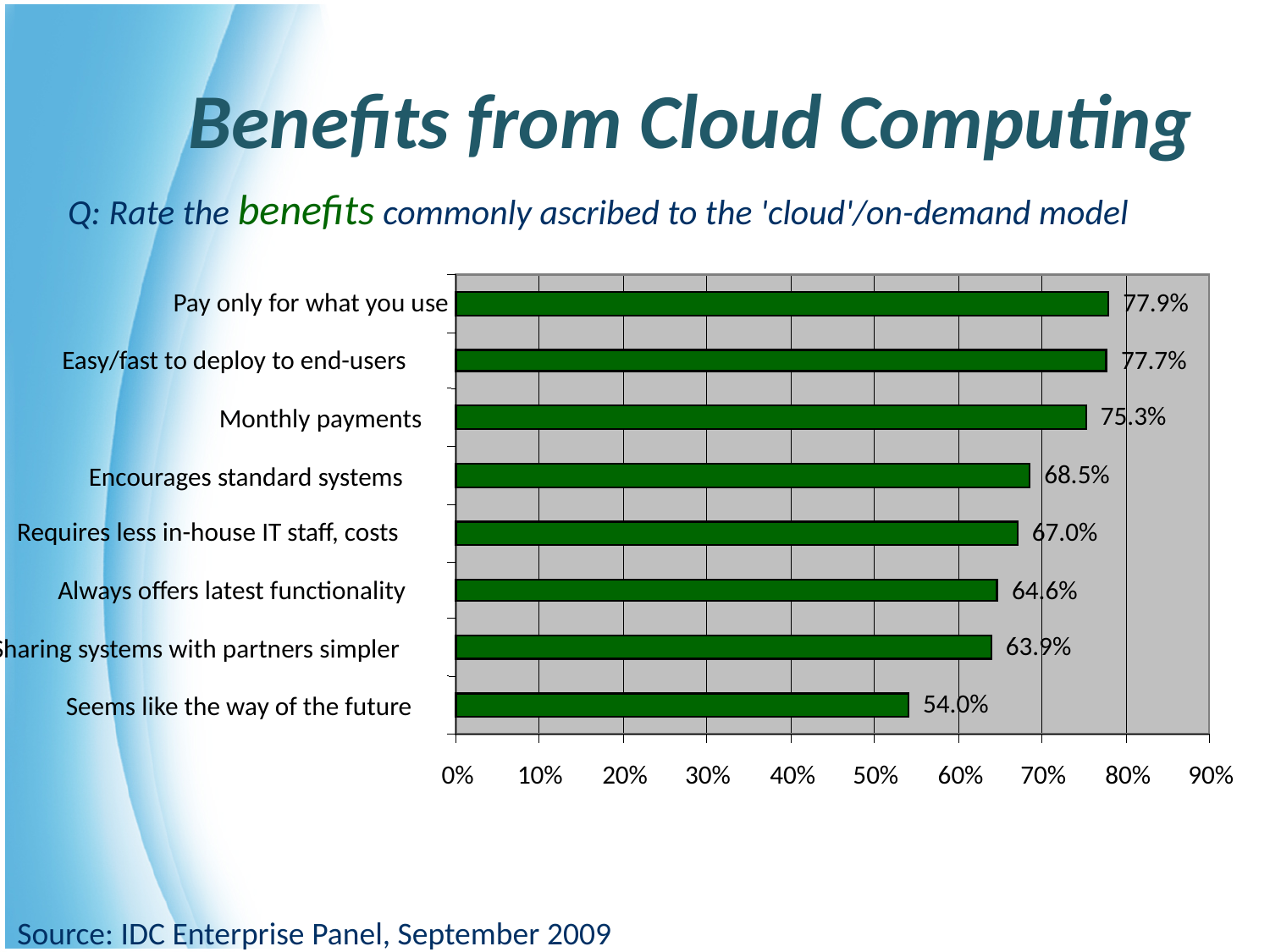

# Benefits from Cloud Computing
Q: Rate the benefits commonly ascribed to the 'cloud'/on-demand model

Pay only for what you use
77.9%

Easy/fast to deploy to end-users
77.7%

75.3%
Monthly payments

68.5%
Encourages standard systems

Requires less in-house IT staff, costs
67.0%

Always offers latest functionality
64.6%

63.9%
Sharing systems with partners simpler

54.0%
Seems like the way of the future

0%
10%
20%
30%
40%
50%
60%
70%
80%
90%
Source: IDC Enterprise Panel, September 2009